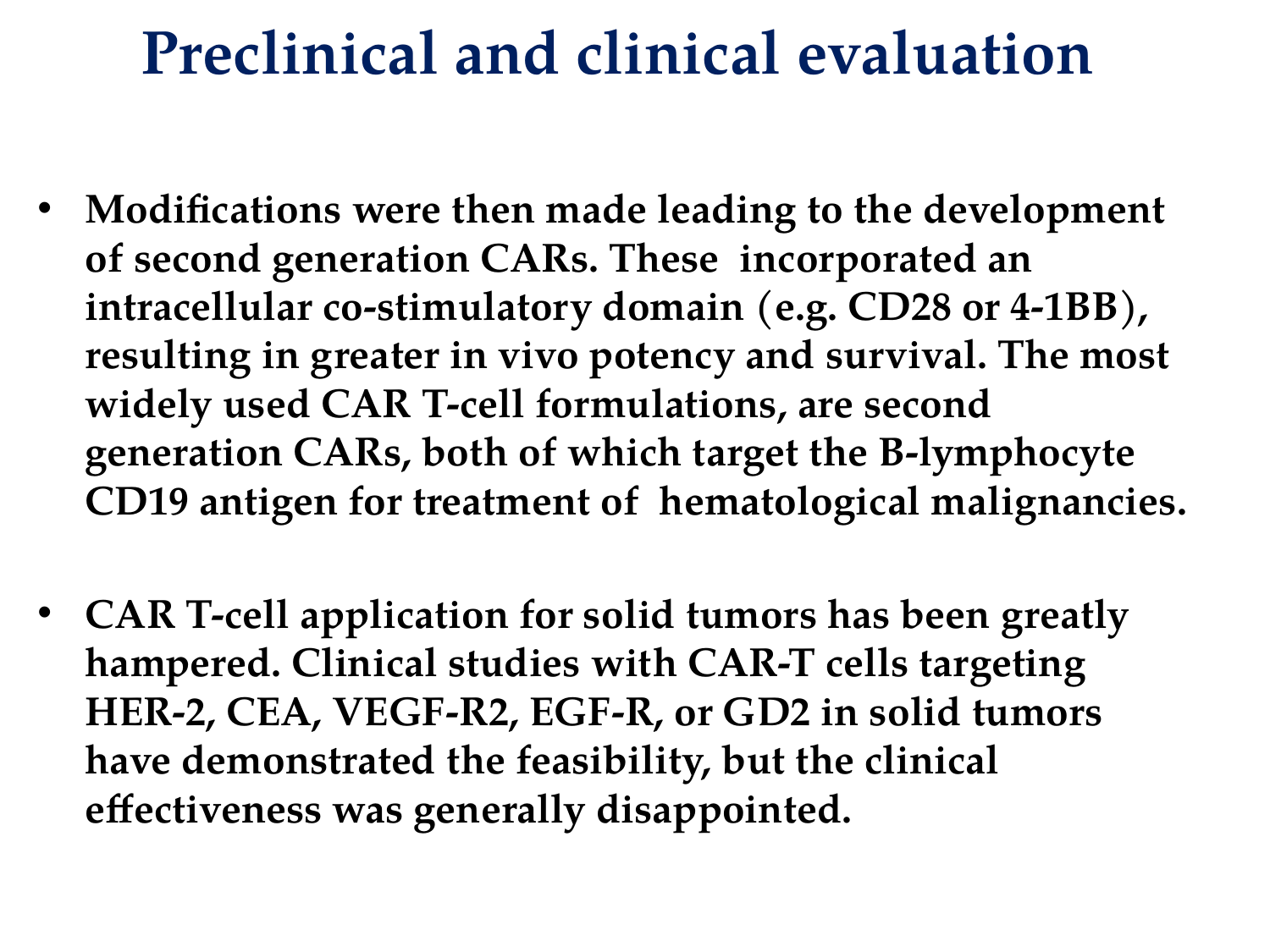

Preclinical and clinical evaluation
Modifications were then made leading to the development of second generation CARs. These  incorporated an intracellular co-stimulatory domain (e.g. CD28 or 4-1BB), resulting in greater in vivo potency and survival. The most widely used CAR T-cell formulations, are second generation CARs, both of which target the B-lymphocyte CD19 antigen for treatment of  hematological malignancies.

CAR T-cell application for solid tumors has been greatly hampered. Clinical studies with CAR-T cells targeting HER-2, CEA, VEGF-R2, EGF-R, or GD2 in solid tumors have demonstrated the feasibility, but the clinical effectiveness was generally disappointed.